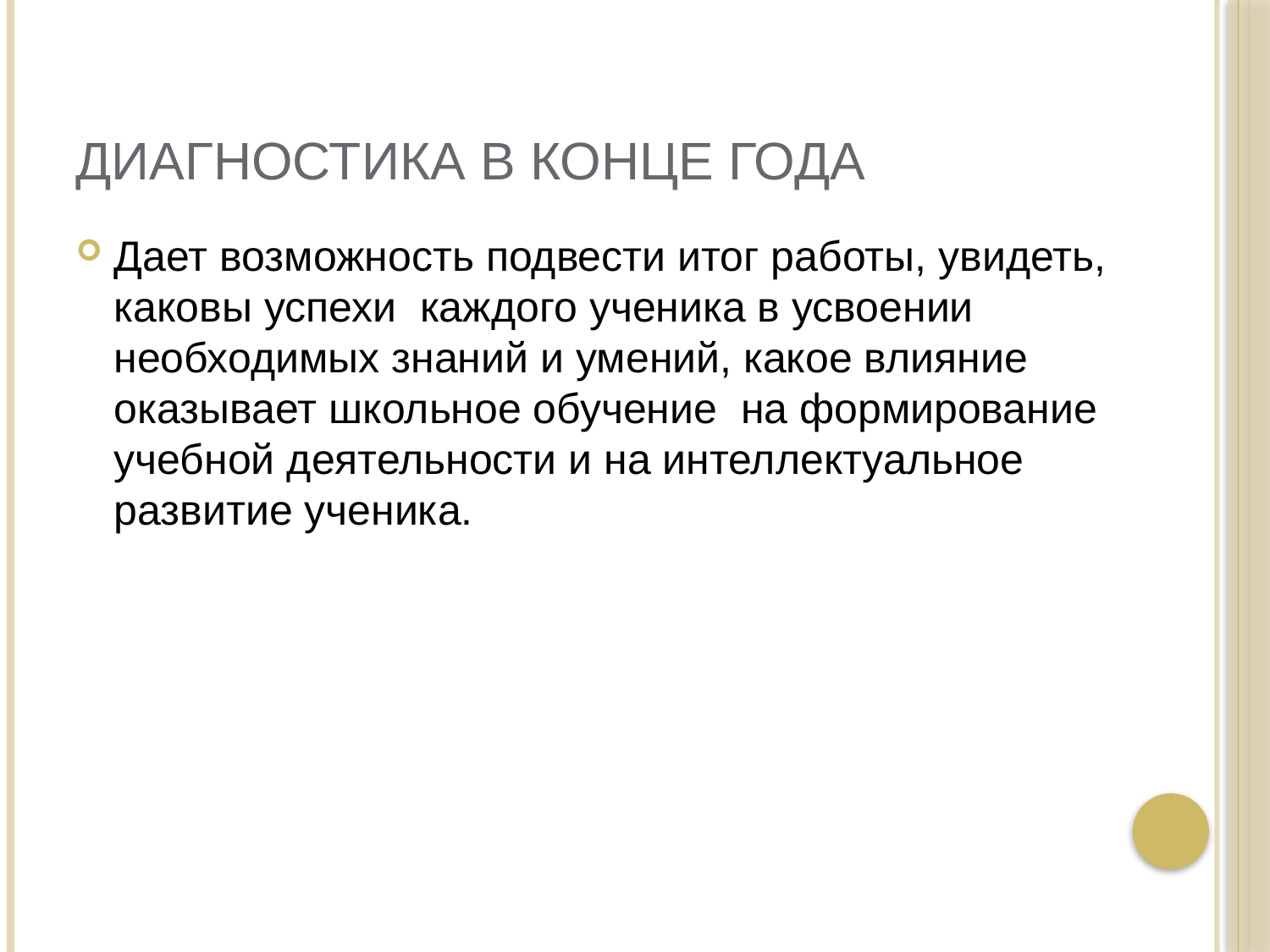

# Диагностика в конце года
Дает возможность подвести итог работы, увидеть, каковы успехи  каждого ученика в усвоении необходимых знаний и умений, какое влияние  оказывает школьное обучение  на формирование учебной деятельности и на интеллектуальное развитие ученика.